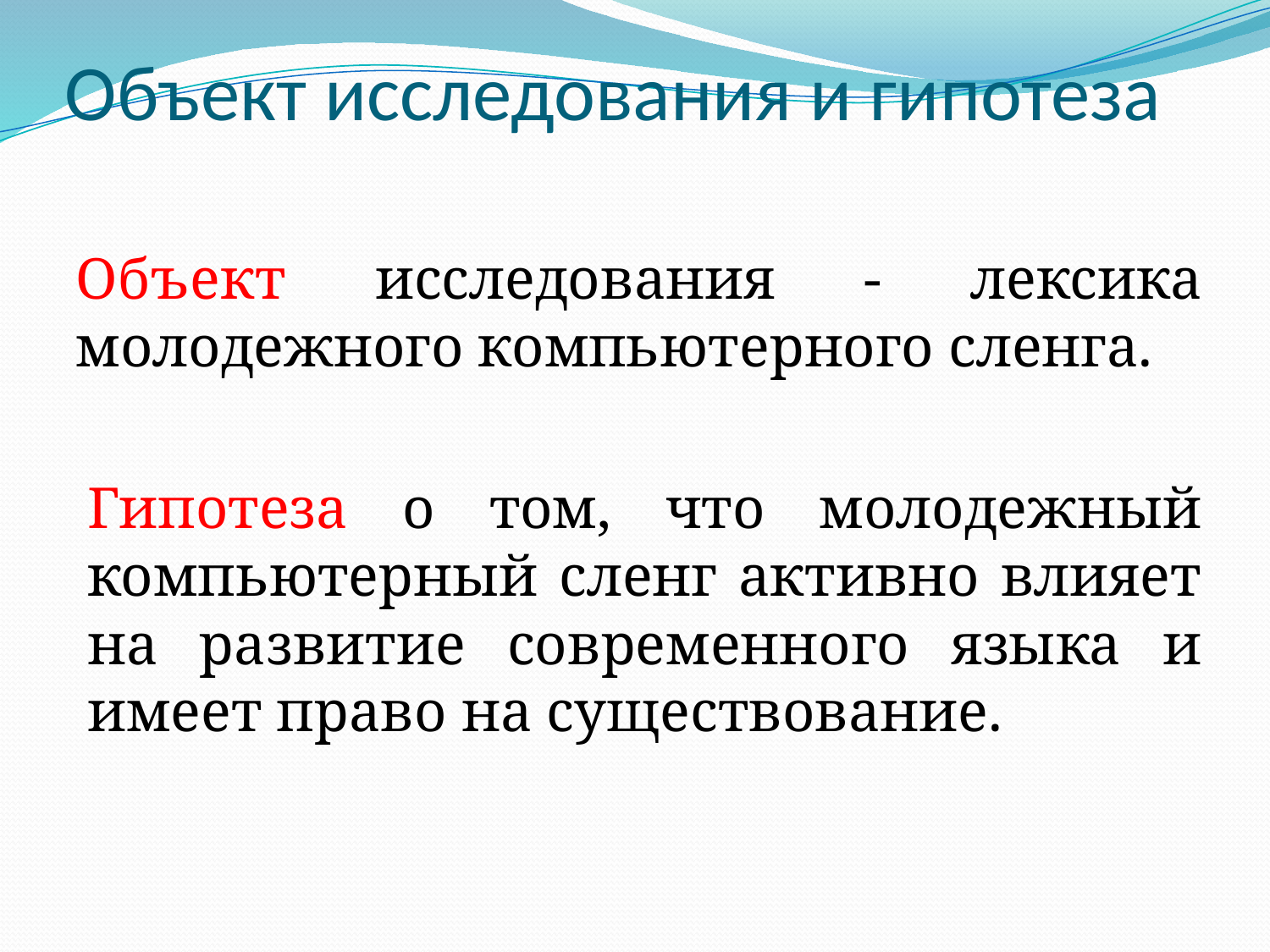

# Объект исследования и гипотеза
Объект исследования - лексика молодежного компьютерного сленга.

Гипотеза о том, что молодежный компьютерный сленг активно влияет на развитие современного языка и имеет право на существование.